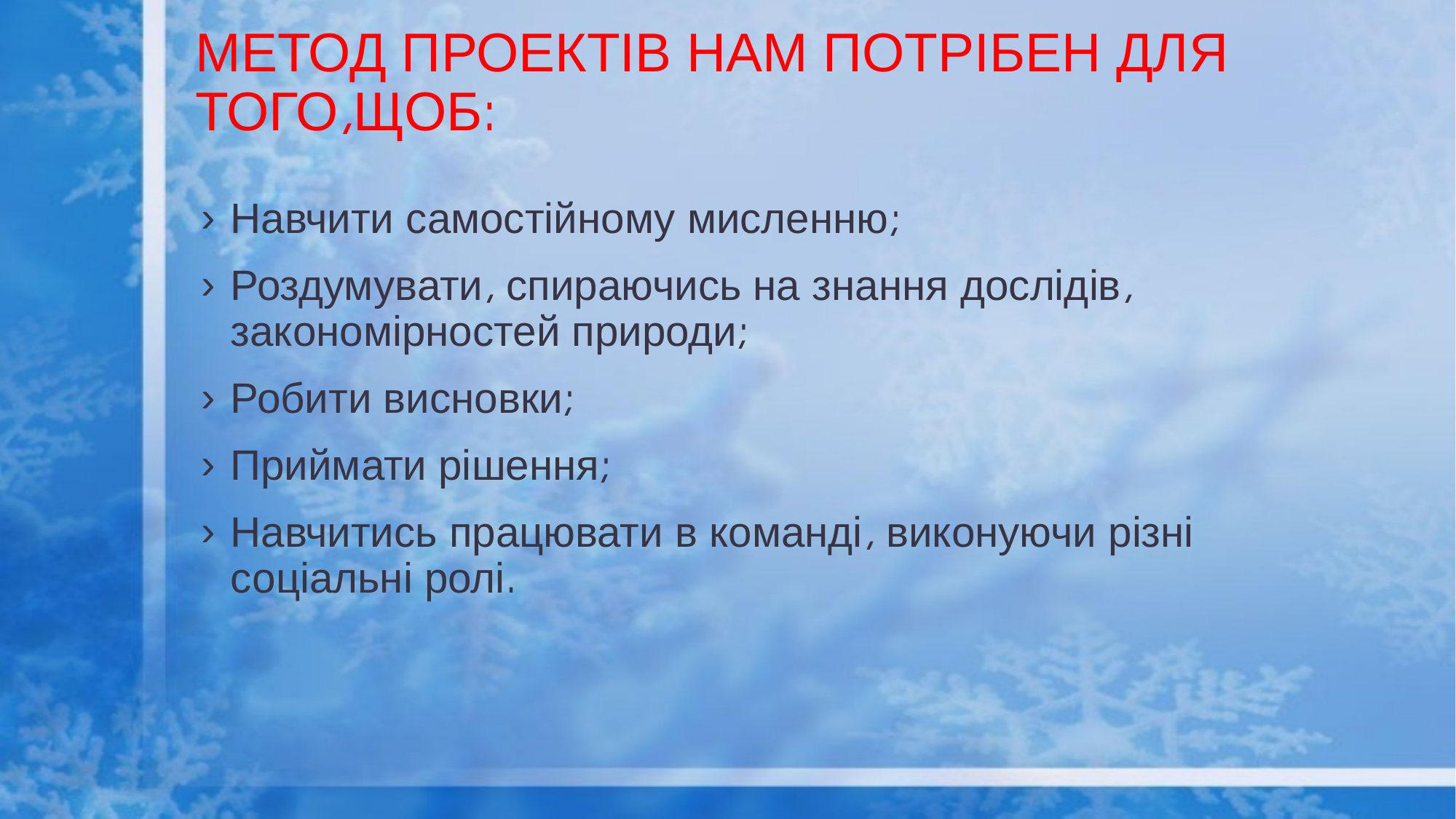

# МЕТОД ПРОЕКТІВ НАМ ПОТРІБЕН ДЛЯ ТОГО,ЩОБ:
Навчити самостійному мисленню;
Роздумувати, спираючись на знання дослідів, закономірностей природи;
Робити висновки;
Приймати рішення;
Навчитись працювати в команді, виконуючи різні соціальні ролі.